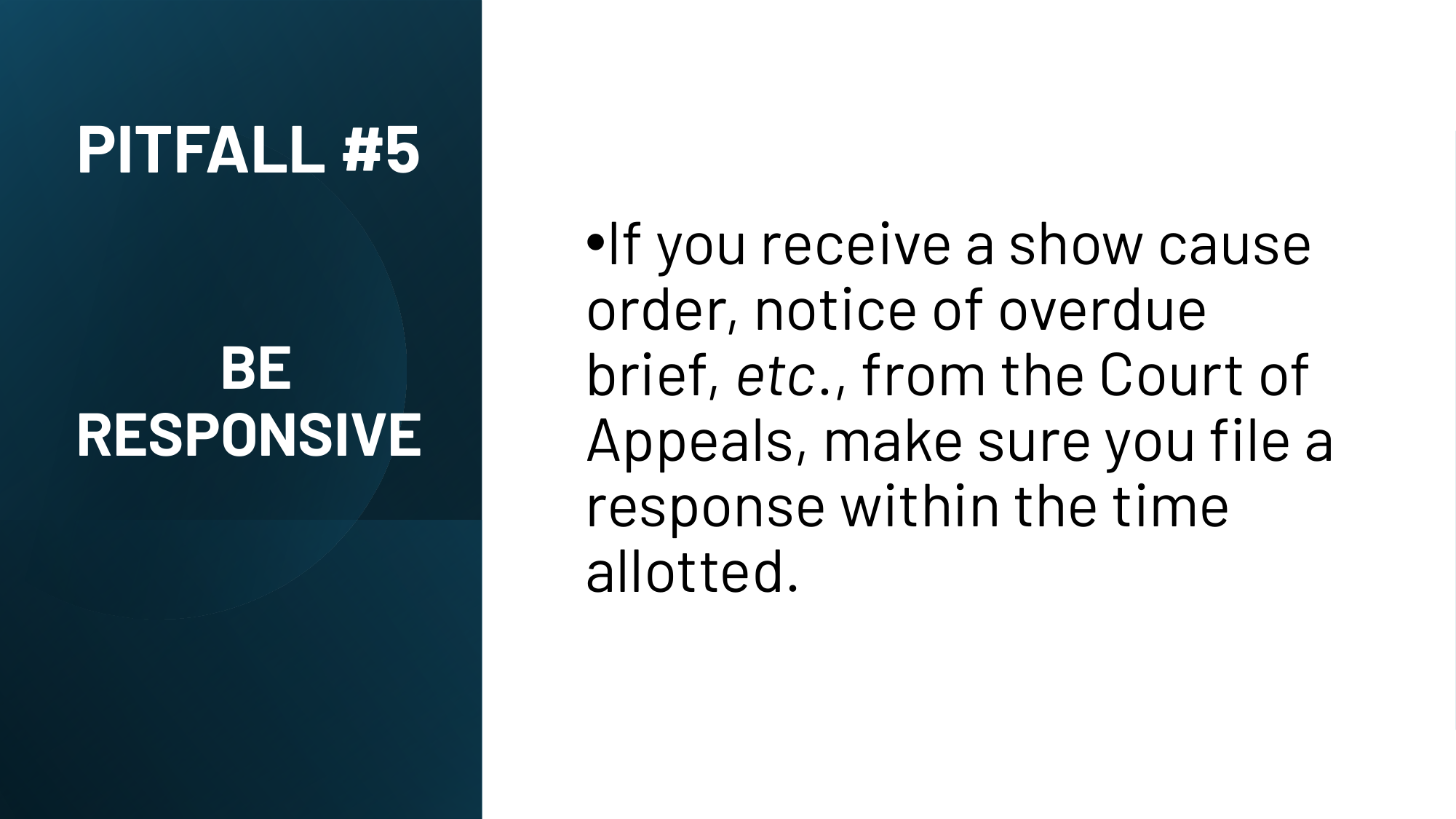

# PITFALL #5 BE RESPONSIVE
If you receive a show cause order, notice of overdue brief, etc., from the Court of Appeals, make sure you file a response within the time allotted.